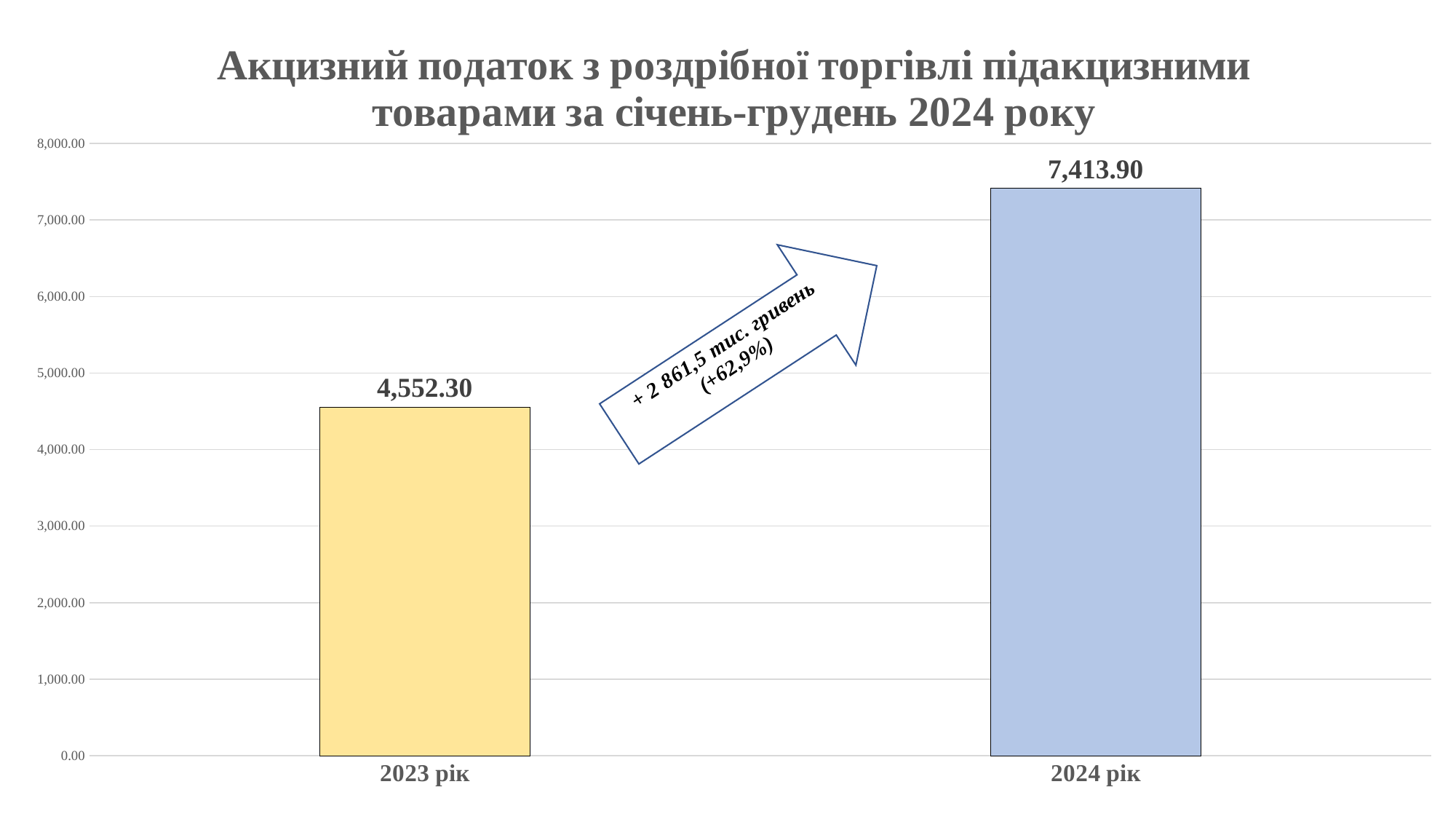

### Chart: Акцизний податок з роздрібної торгівлі підакцизними товарами за січень-грудень 2024 року

| Category |  |
|---|---|
| 2023 рік | 4552.3 |
| 2024 рік | 7413.9 |